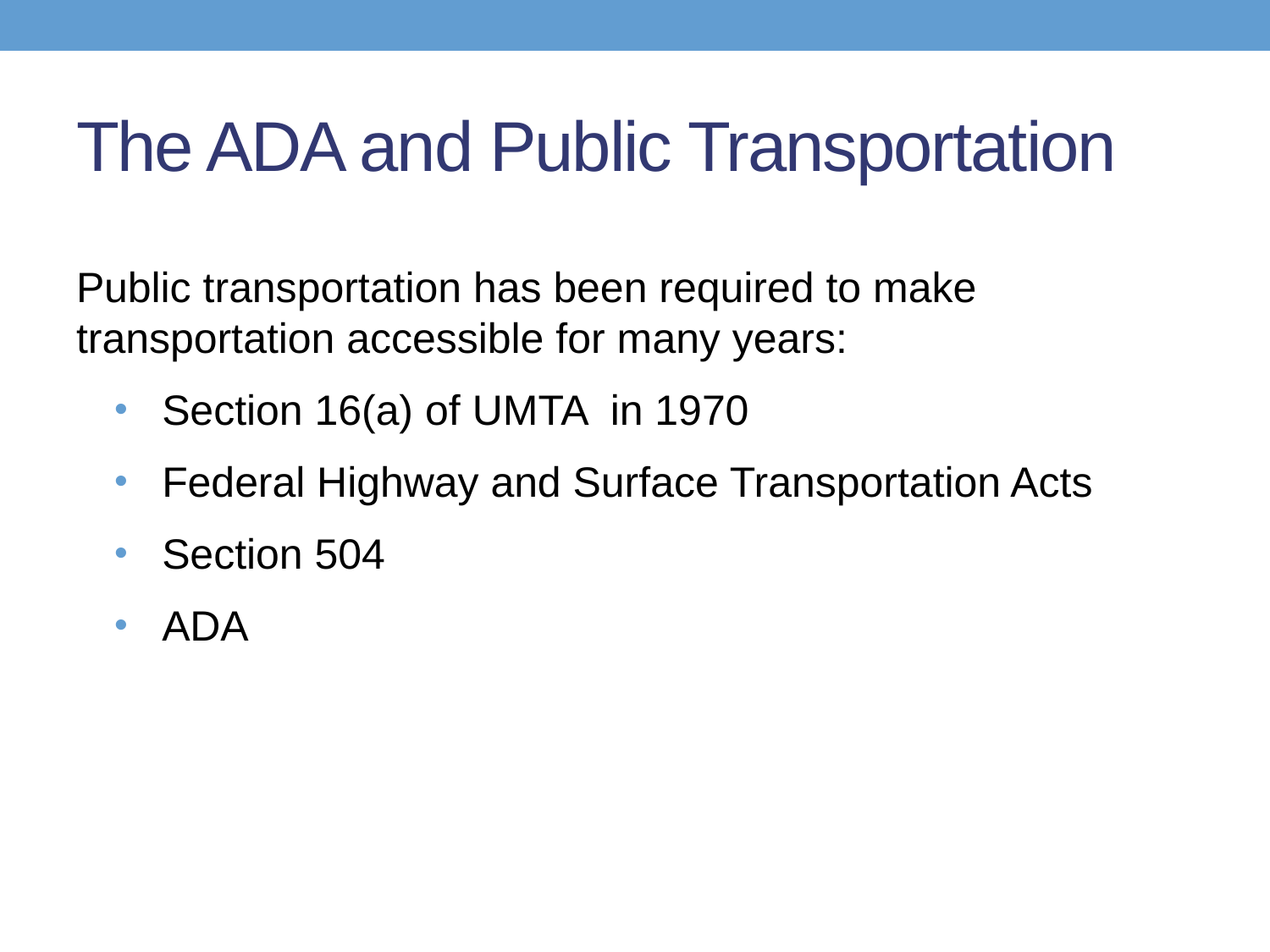

# The ADA and Public Transportation
Public transportation has been required to make transportation accessible for many years:
Section 16(a) of UMTA  in 1970
Federal Highway and Surface Transportation Acts
Section 504
ADA